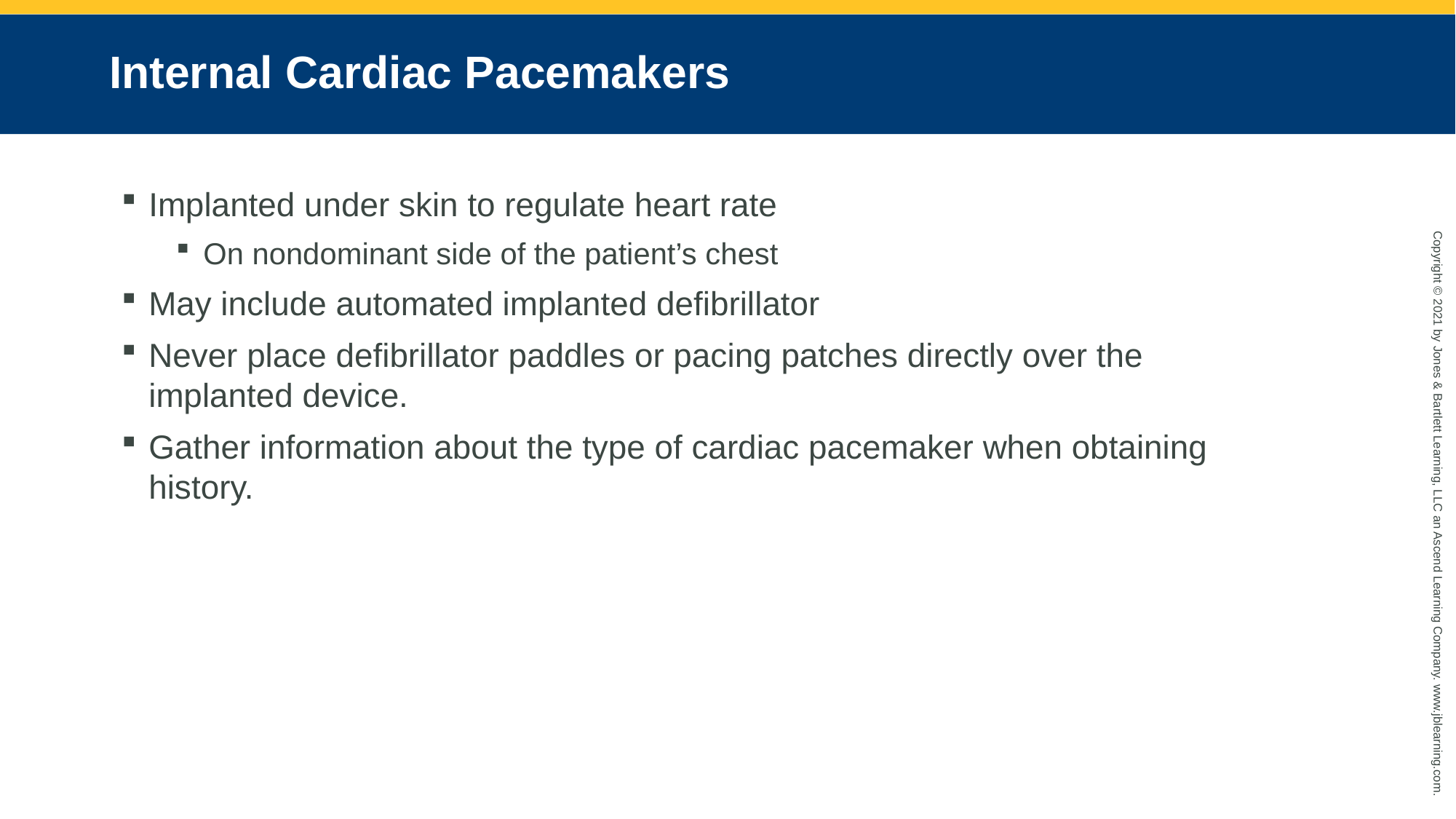

# Internal Cardiac Pacemakers
Implanted under skin to regulate heart rate
On nondominant side of the patient’s chest
May include automated implanted defibrillator
Never place defibrillator paddles or pacing patches directly over the implanted device.
Gather information about the type of cardiac pacemaker when obtaining history.